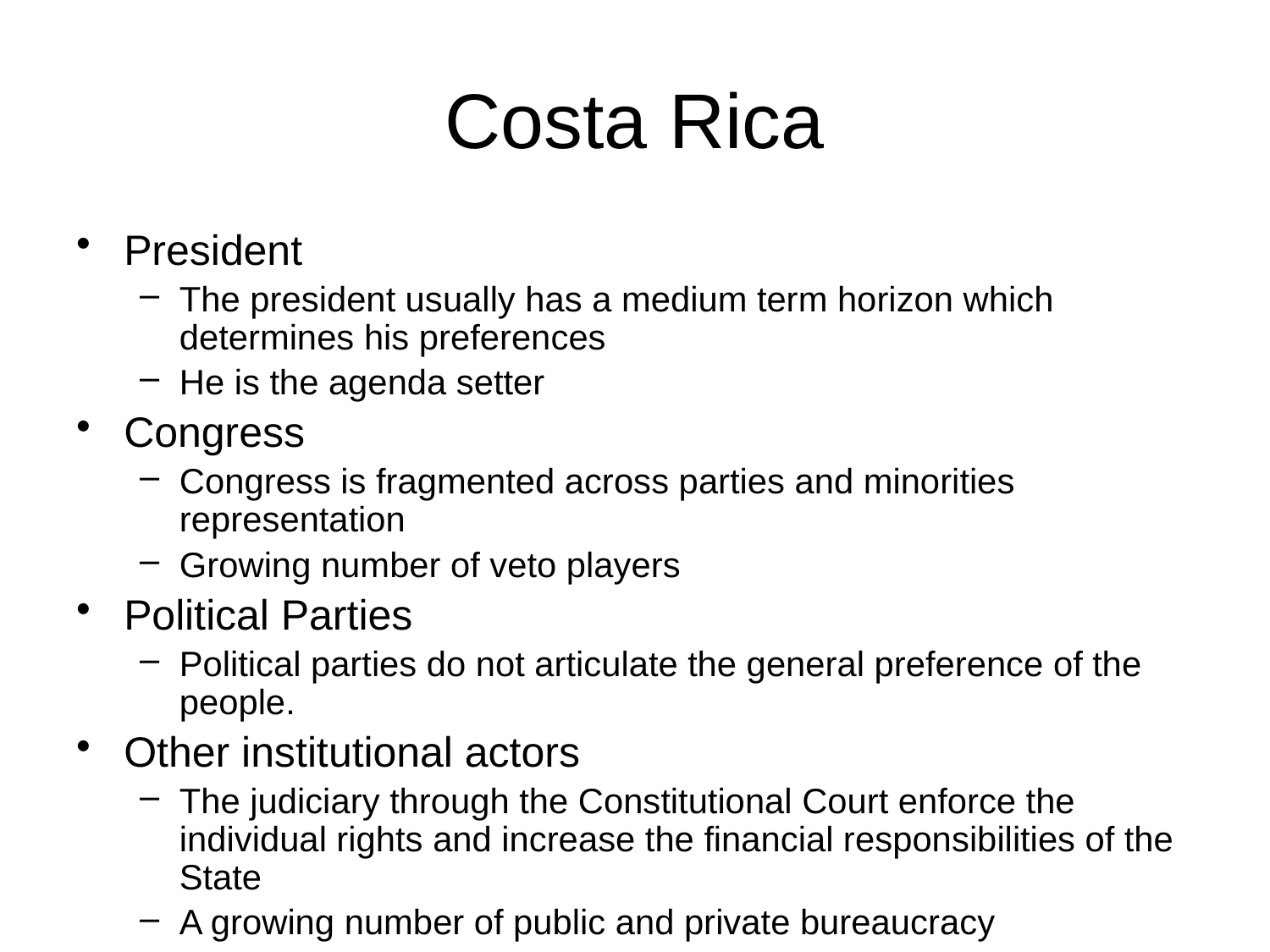

# Costa Rica
President
The president usually has a medium term horizon which determines his preferences
He is the agenda setter
Congress
Congress is fragmented across parties and minorities representation
Growing number of veto players
Political Parties
Political parties do not articulate the general preference of the people.
Other institutional actors
The judiciary through the Constitutional Court enforce the individual rights and increase the financial responsibilities of the State
A growing number of public and private bureaucracy